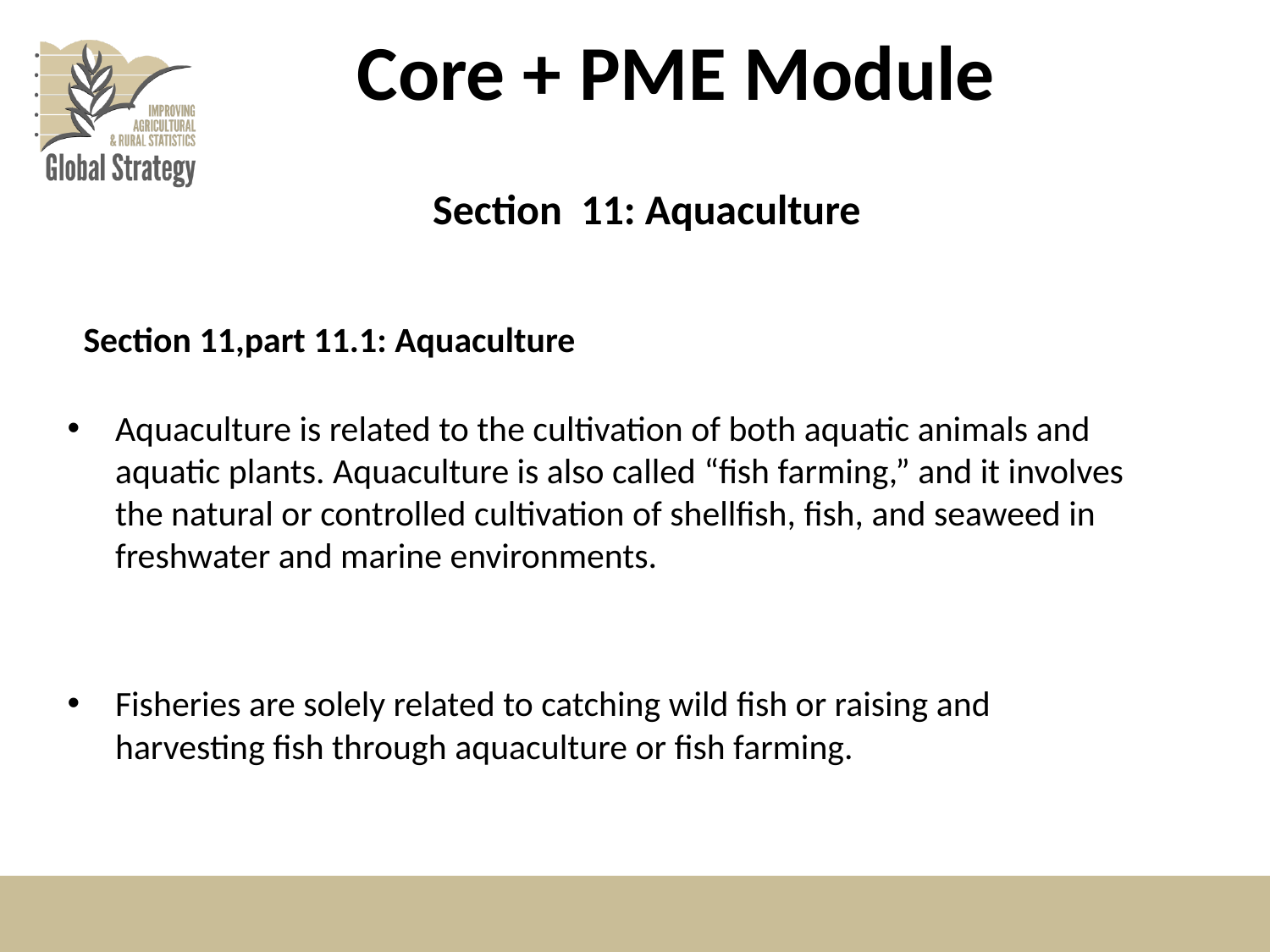

# Core + PME Module
Section  11: Aquaculture

Section 11,part 11.1: Aquaculture

Aquaculture is related to the cultivation of both aquatic animals and aquatic plants. Aquaculture is also called “fish farming,” and it involves the natural or controlled cultivation of shellfish, fish, and seaweed in freshwater and marine environments.

Fisheries are solely related to catching wild fish or raising and harvesting fish through aquaculture or fish farming.